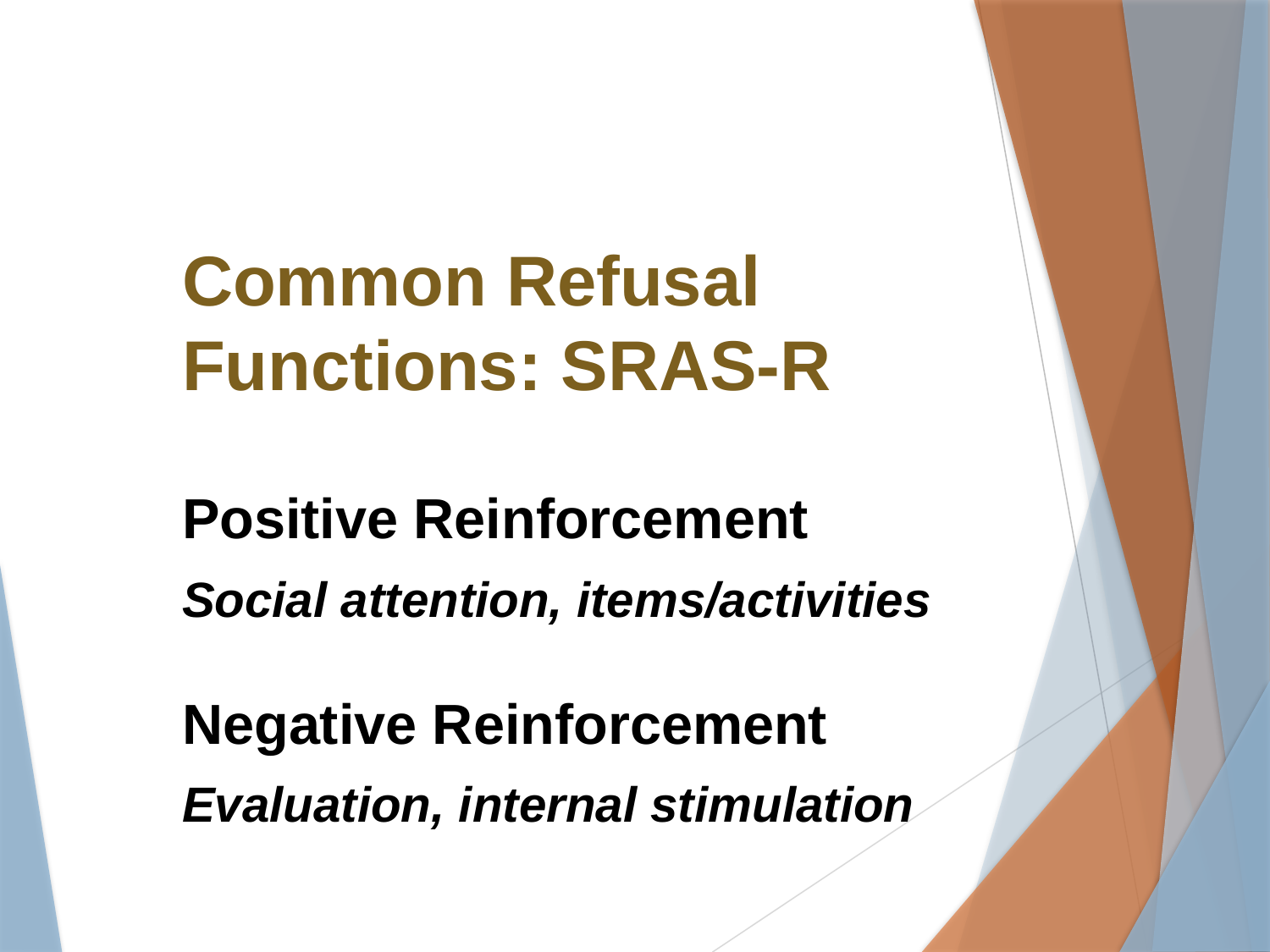

# Common Refusal Functions: SRAS-R
Positive Reinforcement
Social attention, items/activities

Negative Reinforcement
Evaluation, internal stimulation